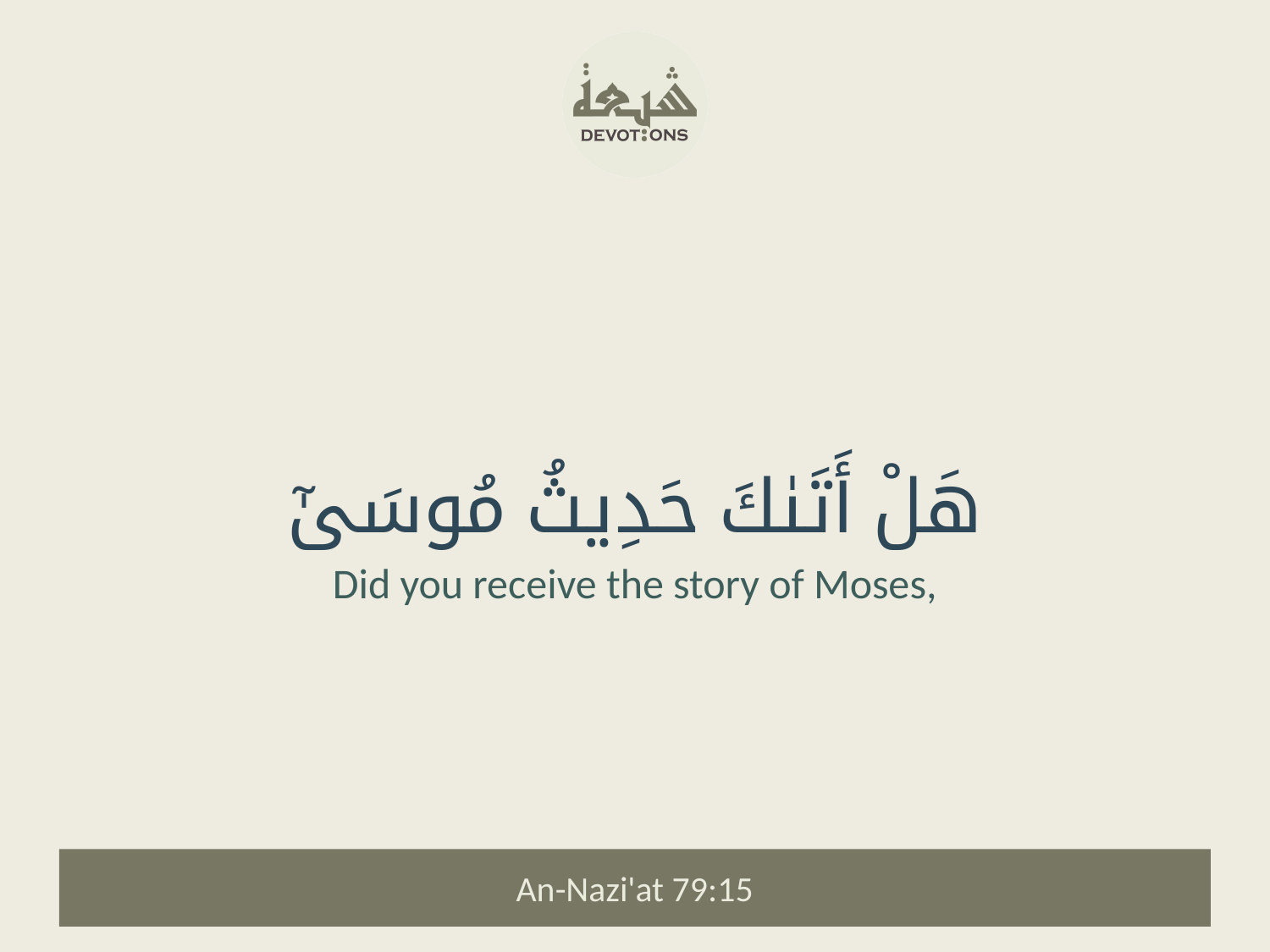

هَلْ أَتَىٰكَ حَدِيثُ مُوسَىٰٓ
Did you receive the story of Moses,
An-Nazi'at 79:15